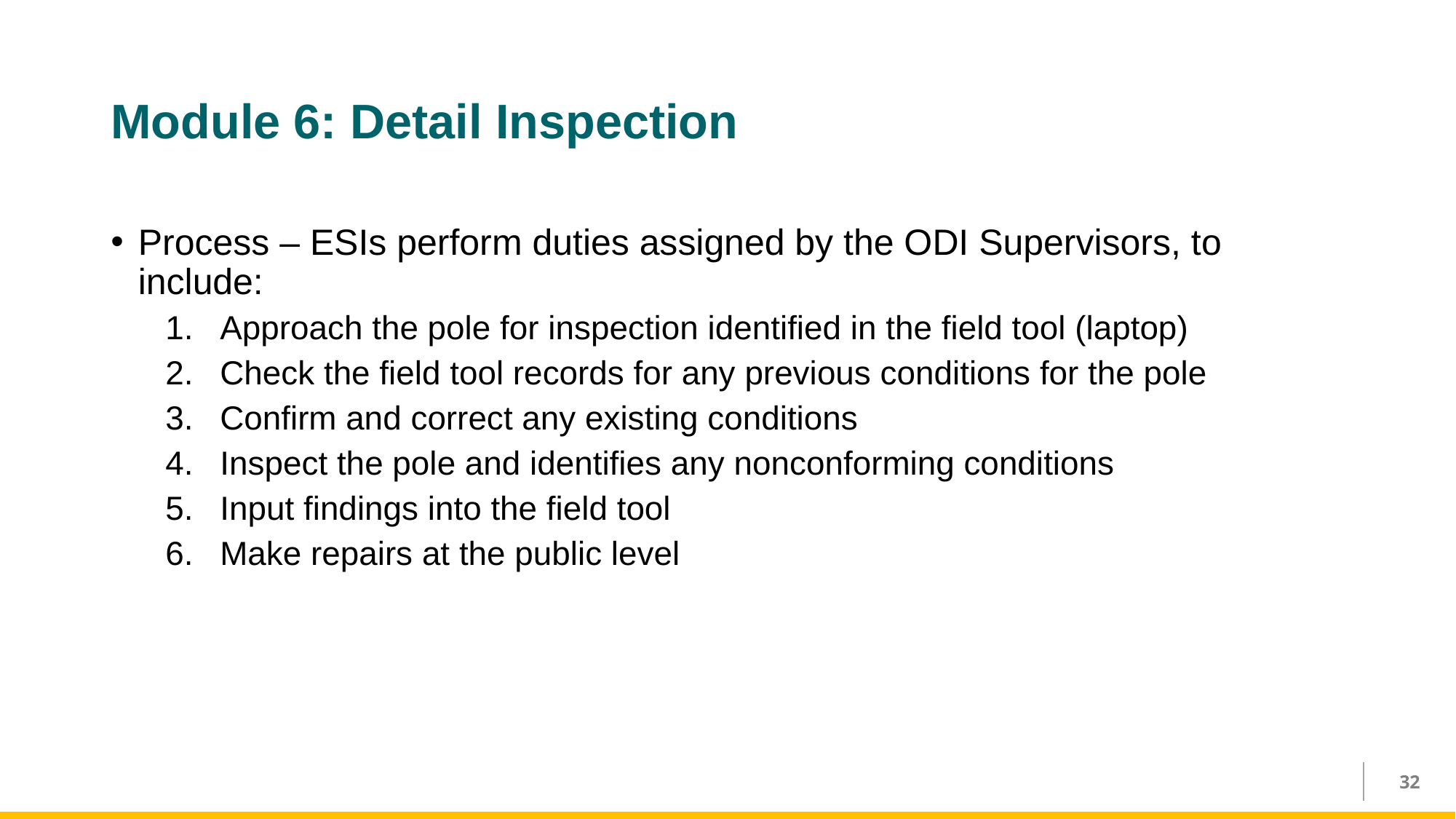

# Module 6: Detail Inspection
Process – ESIs perform duties assigned by the ODI Supervisors, to include:
Approach the pole for inspection identified in the field tool (laptop)
Check the field tool records for any previous conditions for the pole
Confirm and correct any existing conditions
Inspect the pole and identifies any nonconforming conditions
Input findings into the field tool
Make repairs at the public level